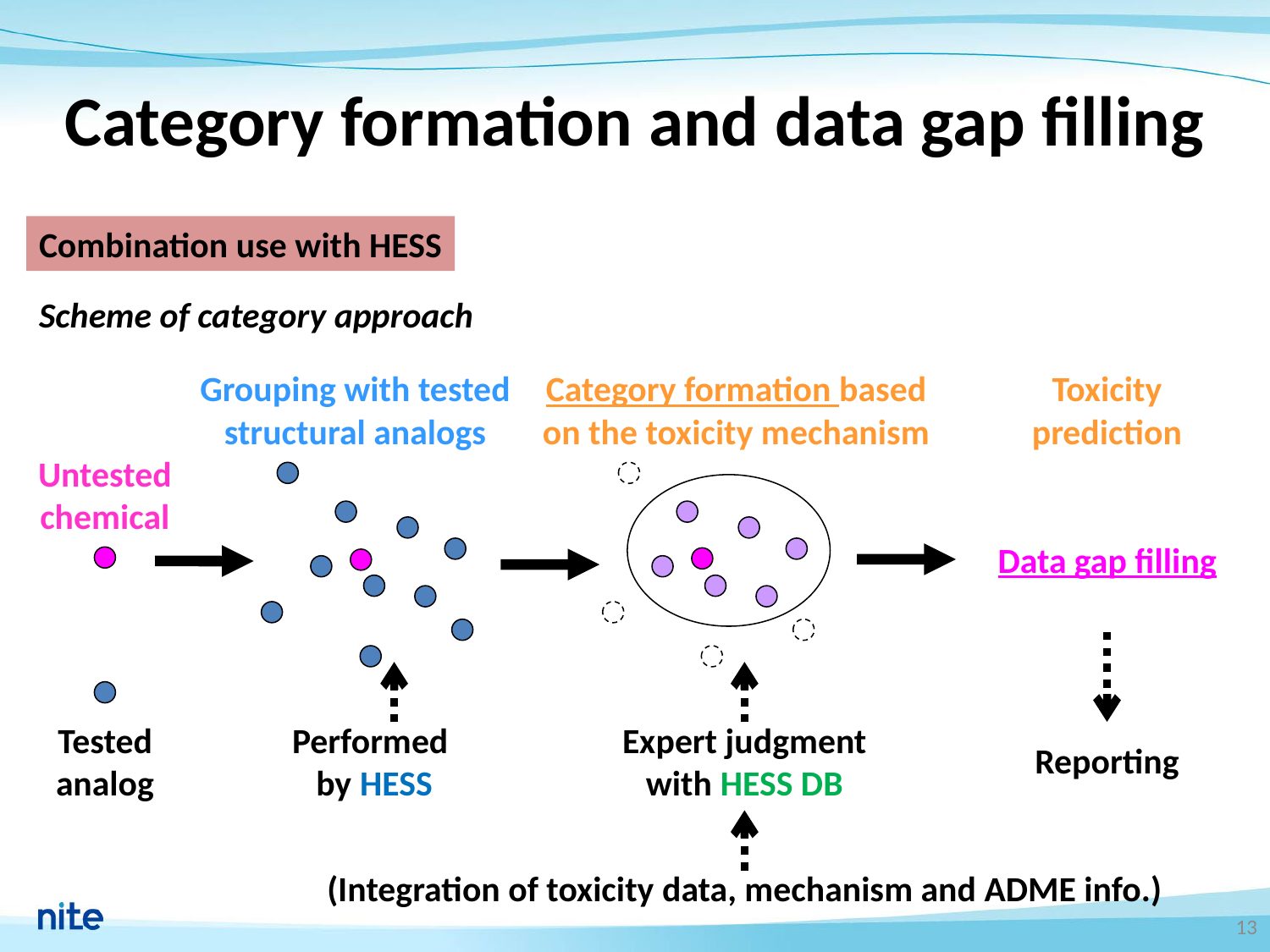

# Category formation and data gap filling
Combination use with HESS
Scheme of category approach
Grouping with tested structural analogs
Category formation based on the toxicity mechanism
Toxicity prediction
Untested chemical

Data gap filling

Tested analog
Performed
by HESS
Expert judgment
with HESS DB
Reporting
(Integration of toxicity data, mechanism and ADME info.)
13